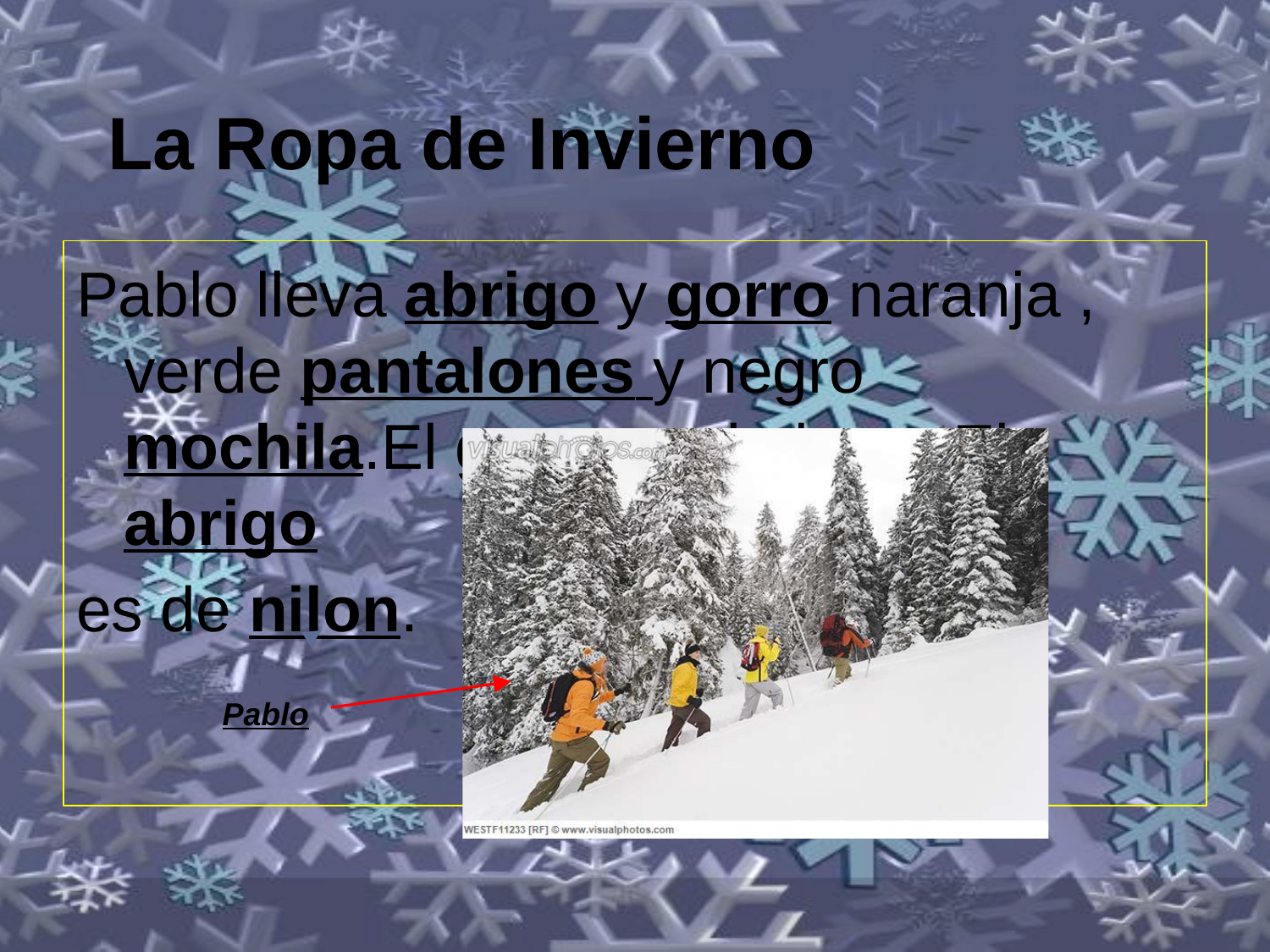

# La Ropa de Invierno
Pablo lleva abrigo y gorro naranja , verde pantalones y negro mochila.El gorro es de lana. El abrigo
es de nilon.

Pablo